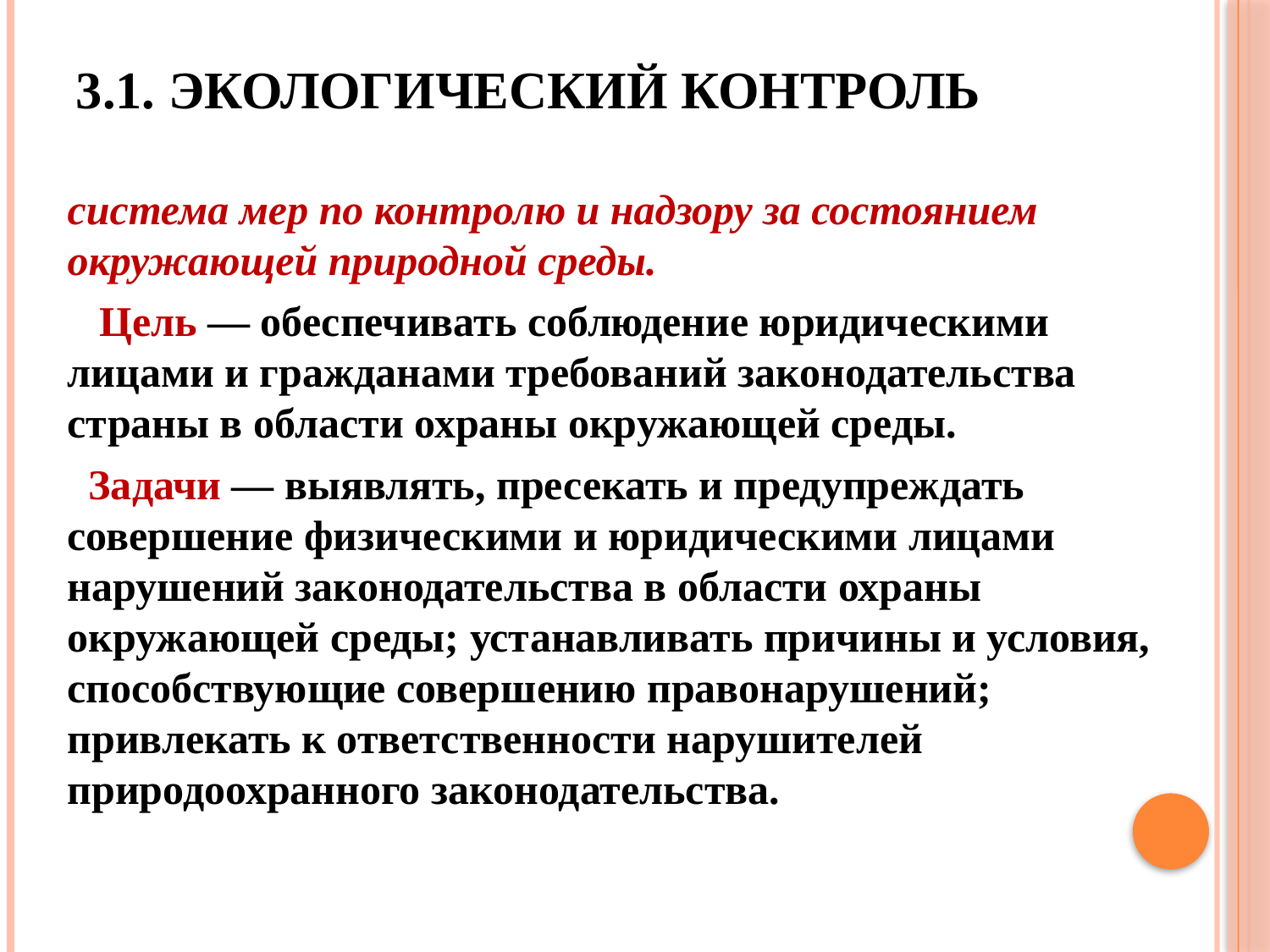

# 3.1. Экологический контроль
система мер по контролю и надзору за состоянием окружающей природной среды.
   Цель — обеспечивать соблюдение юридическими лицами и гражданами требований законодательства страны в области охраны окружающей среды.
  Задачи — выявлять, пресекать и предупреждать совершение физическими и юридическими лицами нарушений законодательства в области охраны окружающей среды; устанавливать причины и условия, способствующие совершению правонарушений; привлекать к ответственности нарушителей природоохранного законодательства.